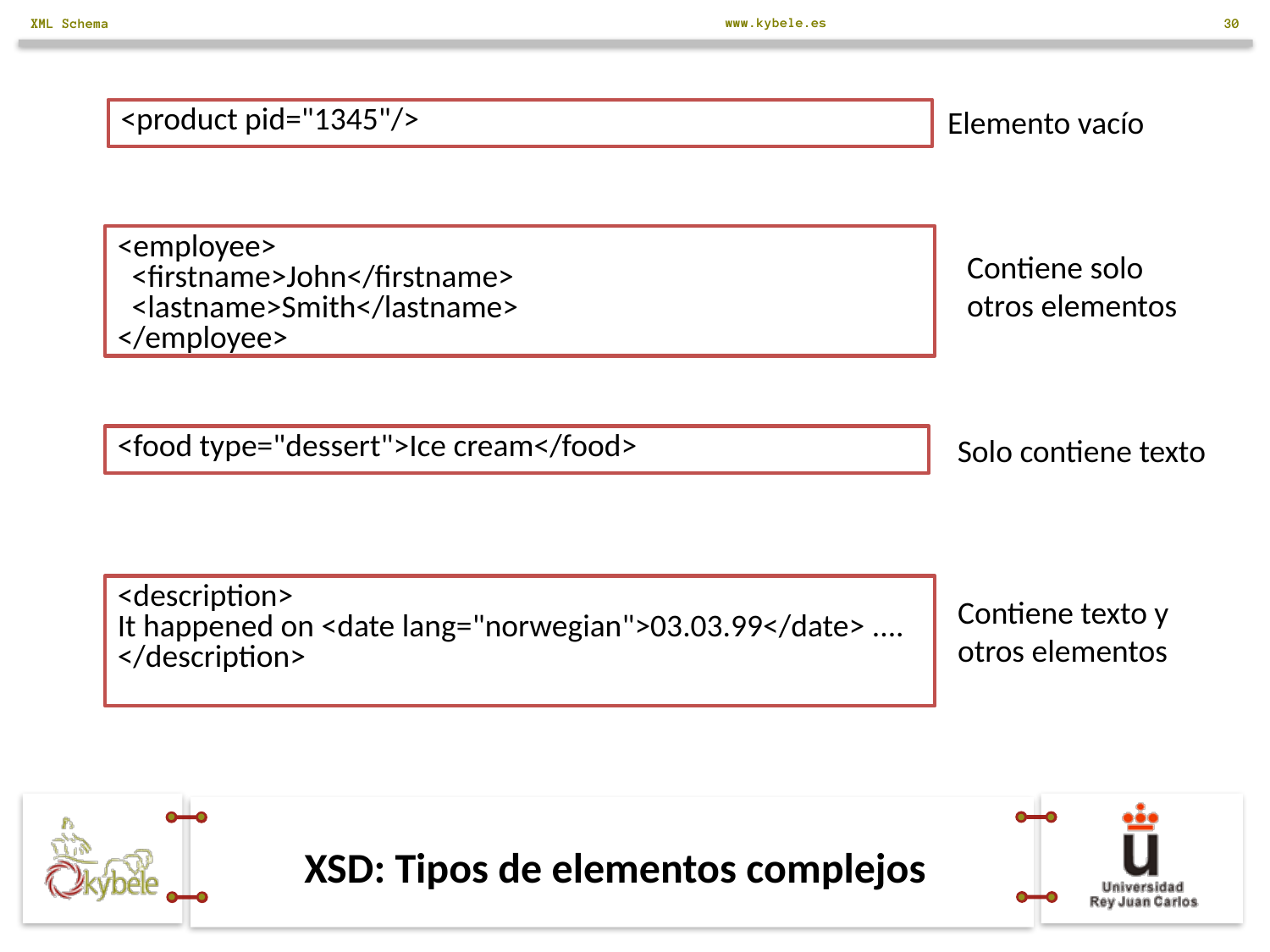

XML Schema
30
Elemento vacío
<product pid="1345"/>

<employee>
  <firstname>John</firstname>
  <lastname>Smith</lastname>
</employee>
Contiene solo otros elementos
Solo contiene texto
<food type="dessert">Ice cream</food>
<description>
It happened on <date lang="norwegian">03.03.99</date> ....
</description>
Contiene texto y otros elementos
# XSD: Tipos de elementos complejos